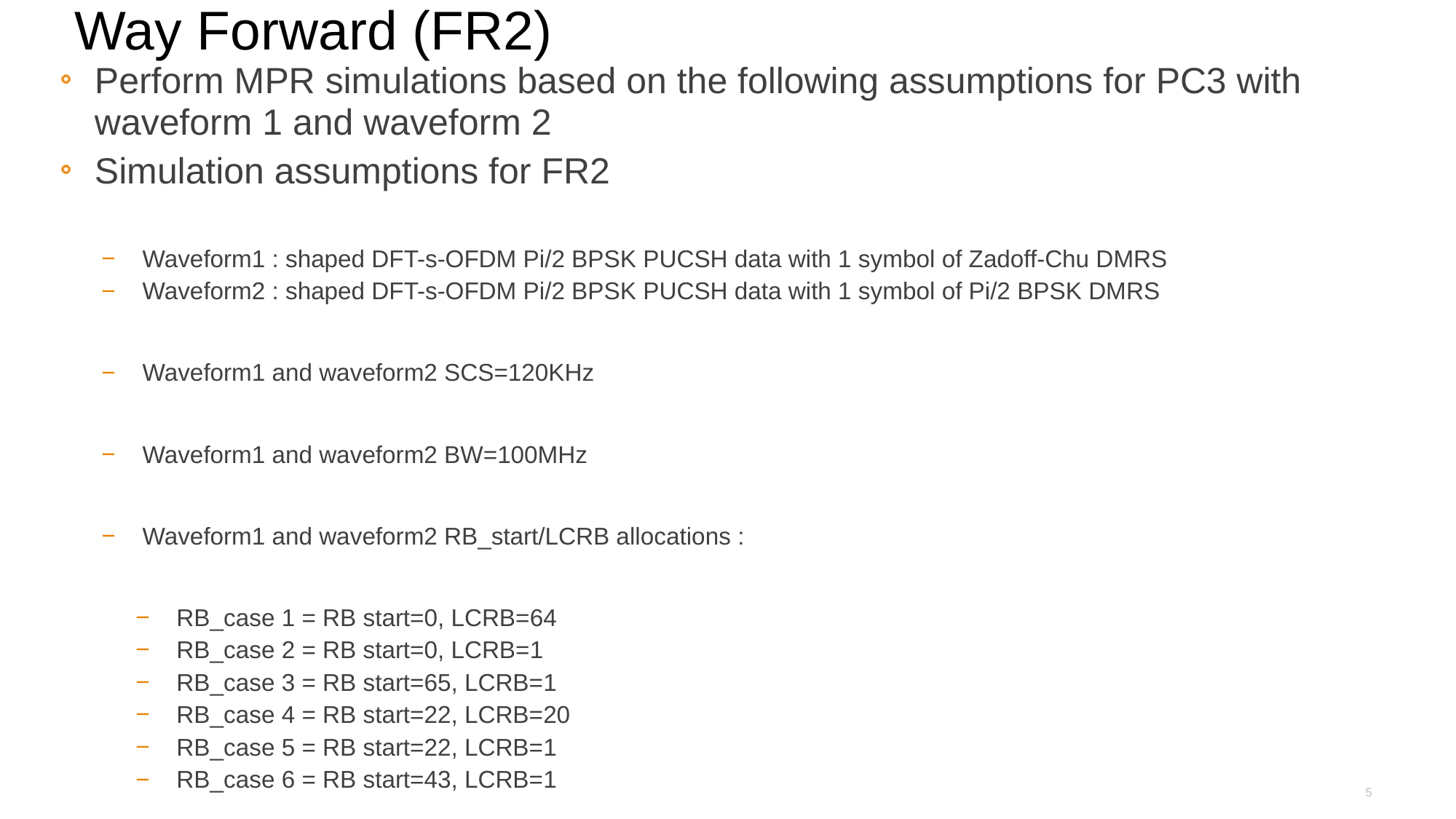

# Way Forward (FR2)
Perform MPR simulations based on the following assumptions for PC3 with waveform 1 and waveform 2
Simulation assumptions for FR2

Waveform1 : shaped DFT-s-OFDM Pi/2 BPSK PUCSH data with 1 symbol of Zadoff-Chu DMRS
Waveform2 : shaped DFT-s-OFDM Pi/2 BPSK PUCSH data with 1 symbol of Pi/2 BPSK DMRS

Waveform1 and waveform2 SCS=120KHz

Waveform1 and waveform2 BW=100MHz

Waveform1 and waveform2 RB_start/LCRB allocations :

RB_case 1 = RB start=0, LCRB=64
RB_case 2 = RB start=0, LCRB=1
RB_case 3 = RB start=65, LCRB=1
RB_case 4 = RB start=22, LCRB=20
RB_case 5 = RB start=22, LCRB=1
RB_case 6 = RB start=43, LCRB=1

Waveform1 and waveform2 filter shaping function [0.3 1 0.3]